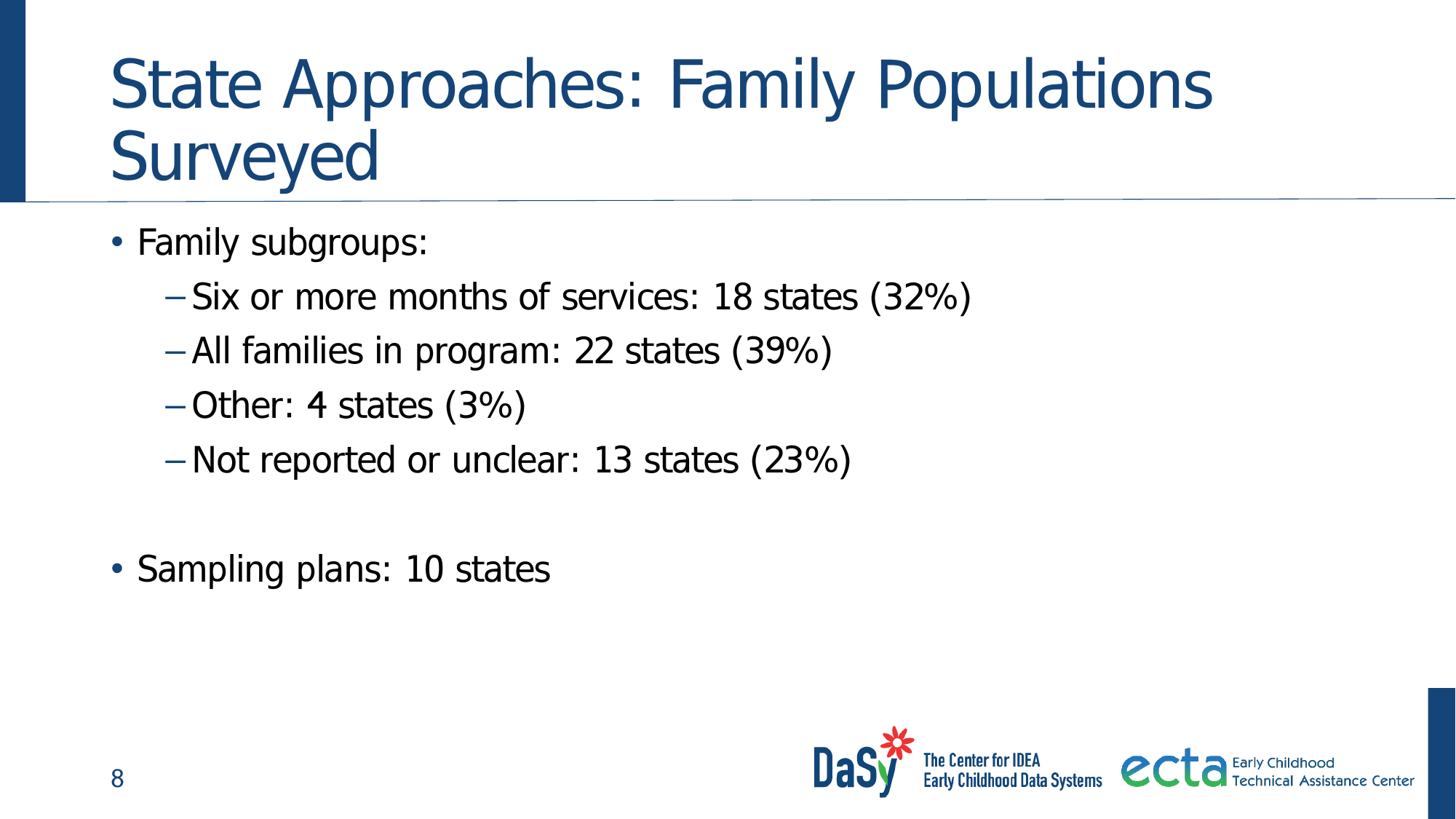

# State Approaches: Family Populations Surveyed
Family subgroups:
Six or more months of services: 18 states (32%)
All families in program: 22 states (39%)
Other: 4 states (3%)
Not reported or unclear: 13 states (23%)

Sampling plans: 10 states